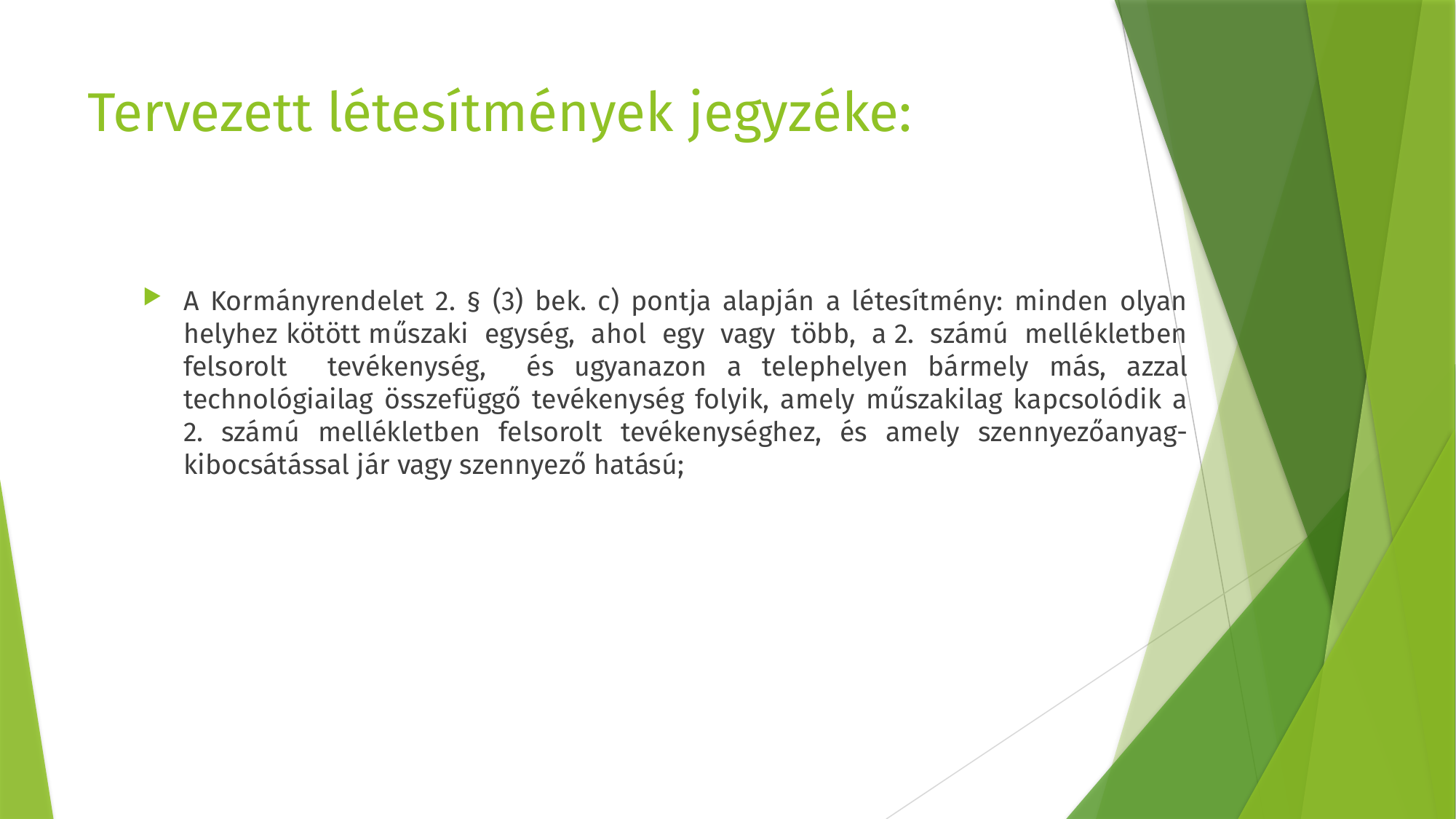

# Tervezett létesítmények jegyzéke:
A Kormányrendelet 2. § (3) bek. c) pontja alapján a létesítmény: minden olyan helyhez kötött műszaki  egység,  ahol  egy  vagy  több,  a 2.  számú  mellékletben felsorolt  tevékenység,  és ugyanazon a telephelyen bármely más, azzal technológiailag összefüggő tevékenység folyik, amely műszakilag kapcsolódik a 2. számú mellékletben felsorolt tevékenységhez, és amely szennyezőanyag-kibocsátással jár vagy szennyező hatású;